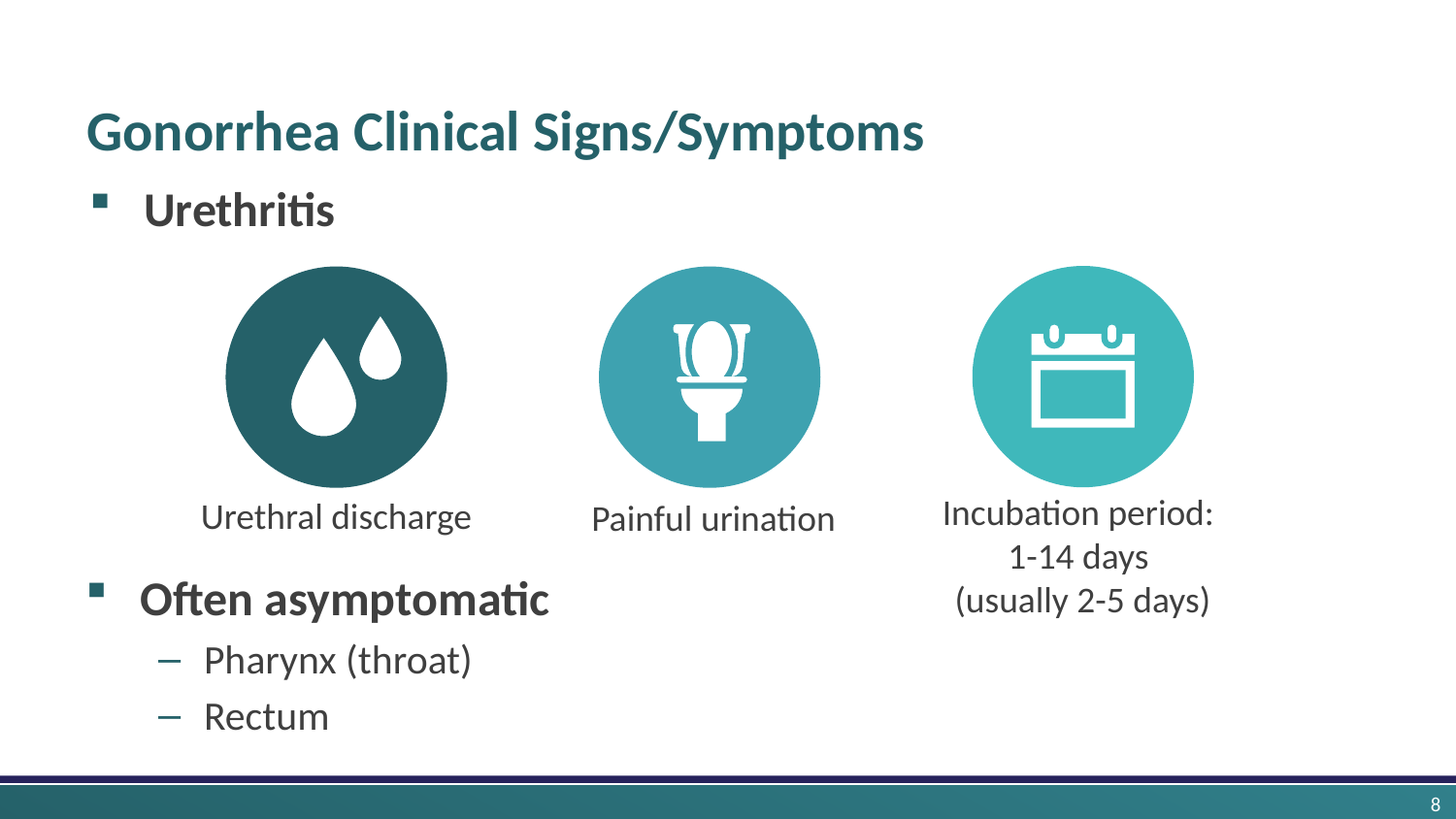

# Gonorrhea Clinical Signs/Symptoms
Urethritis

Incubation period:
1-14 days
(usually 2-5 days)
Urethral discharge
Painful urination
Often asymptomatic
Pharynx (throat)
Rectum
8